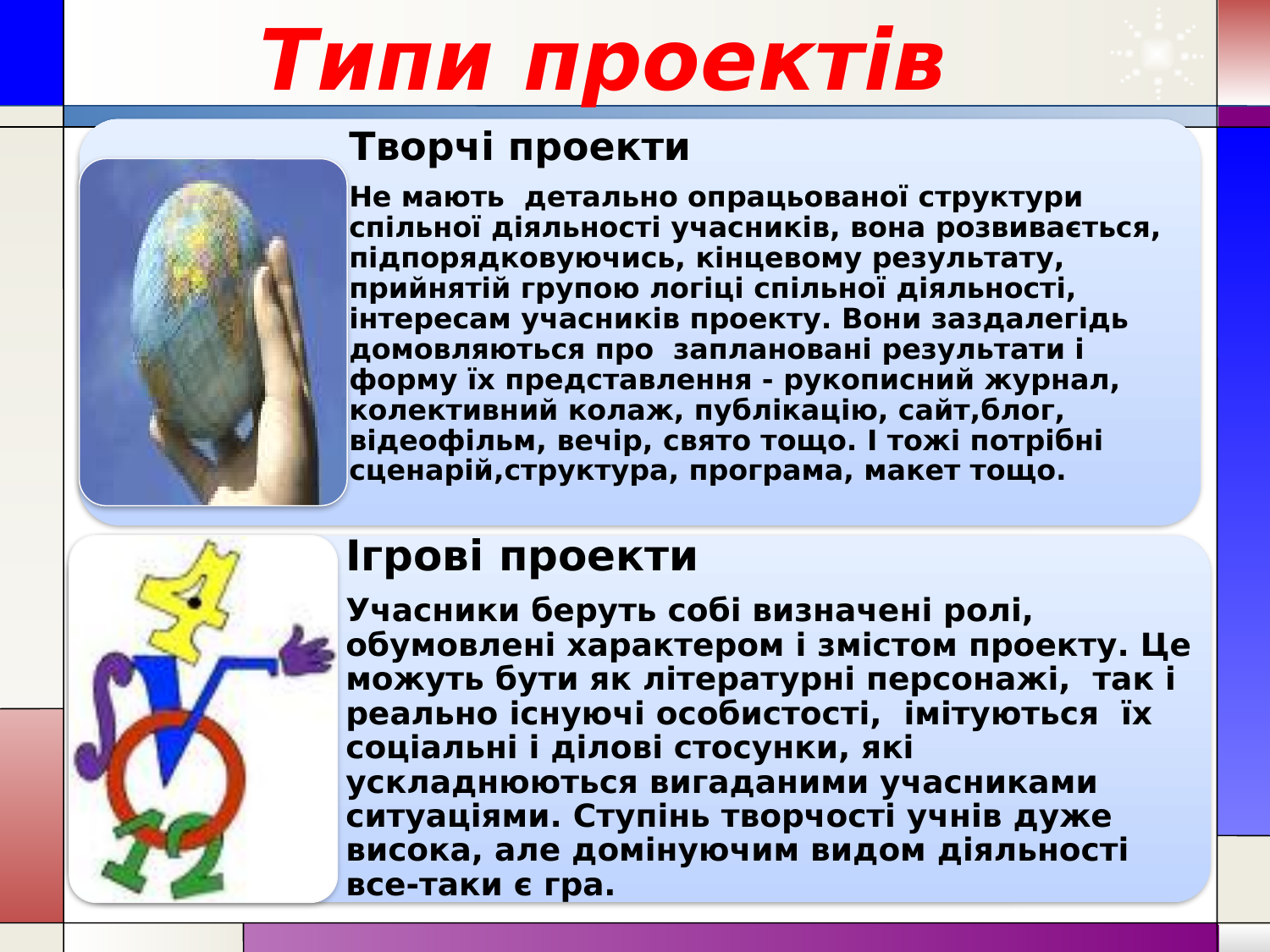

# Типи проектів

Творчі проекти
Не мають  детально опрацьованої структури спільної діяльності учасників, вона розвивається, підпорядковуючись, кінцевому результату, прийнятій групою логіці спільної діяльності, інтересам учасників проекту. Вони заздалегідь домовляються про  заплановані результати і форму їх представлення - рукописний журнал, колективний колаж, публікацію, сайт,блог, відеофільм, вечір, свято тощо. І тожі потрібні сценарій,структура, програма, макет тощо.

Ігрові проекти
Учасники беруть собі визначені ролі, обумовлені характером і змістом проекту. Це можуть бути як літературні персонажі,  так і реально існуючі особистості,  імітуються  їх соціальні і ділові стосунки, які ускладнюються вигаданими учасниками ситуаціями. Ступінь творчості учнів дуже висока, але домінуючим видом діяльності все-таки є гра.